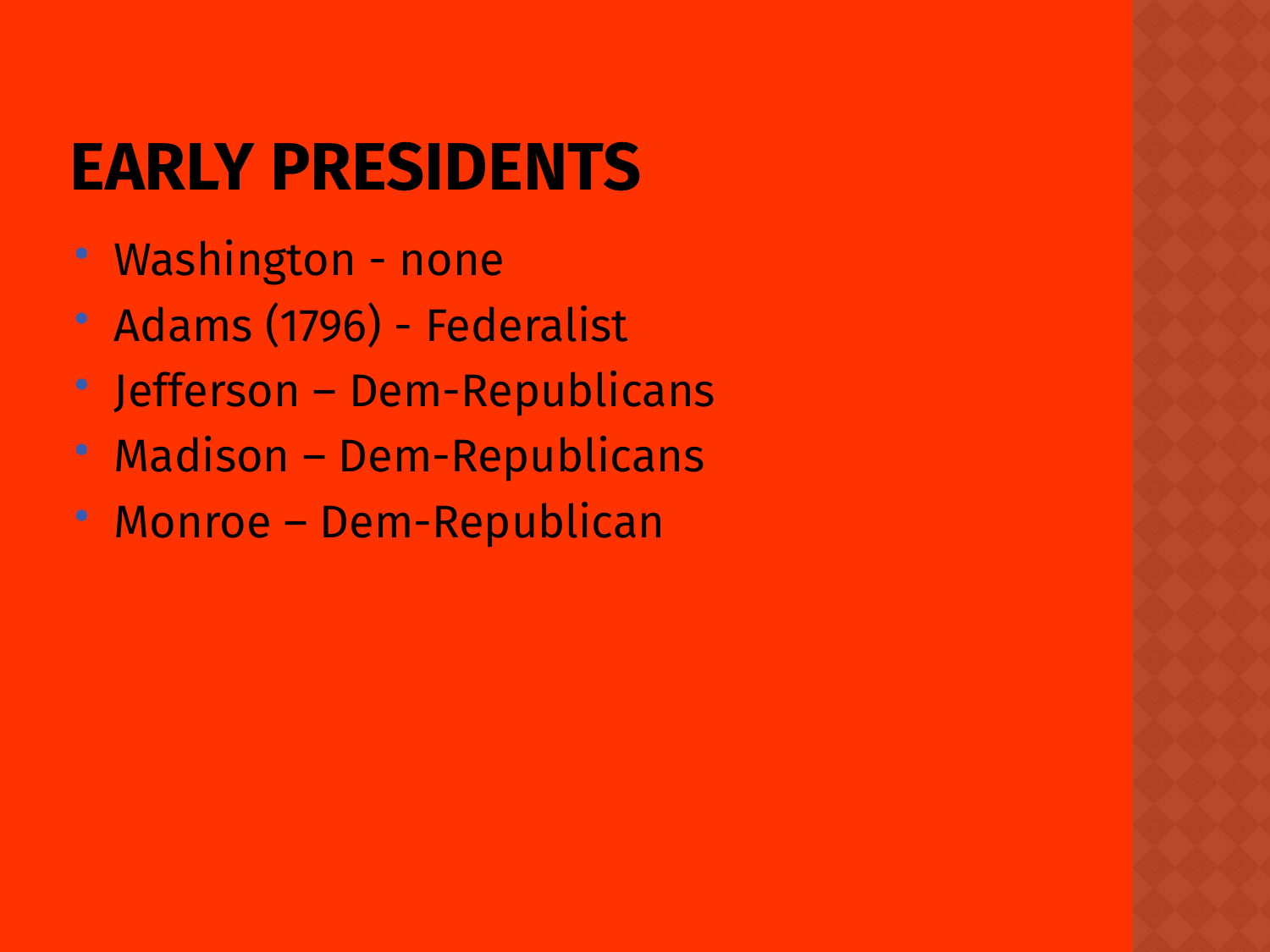

# Early presidents
Washington - none
Adams (1796) - Federalist
Jefferson – Dem-Republicans
Madison – Dem-Republicans
Monroe – Dem-Republican